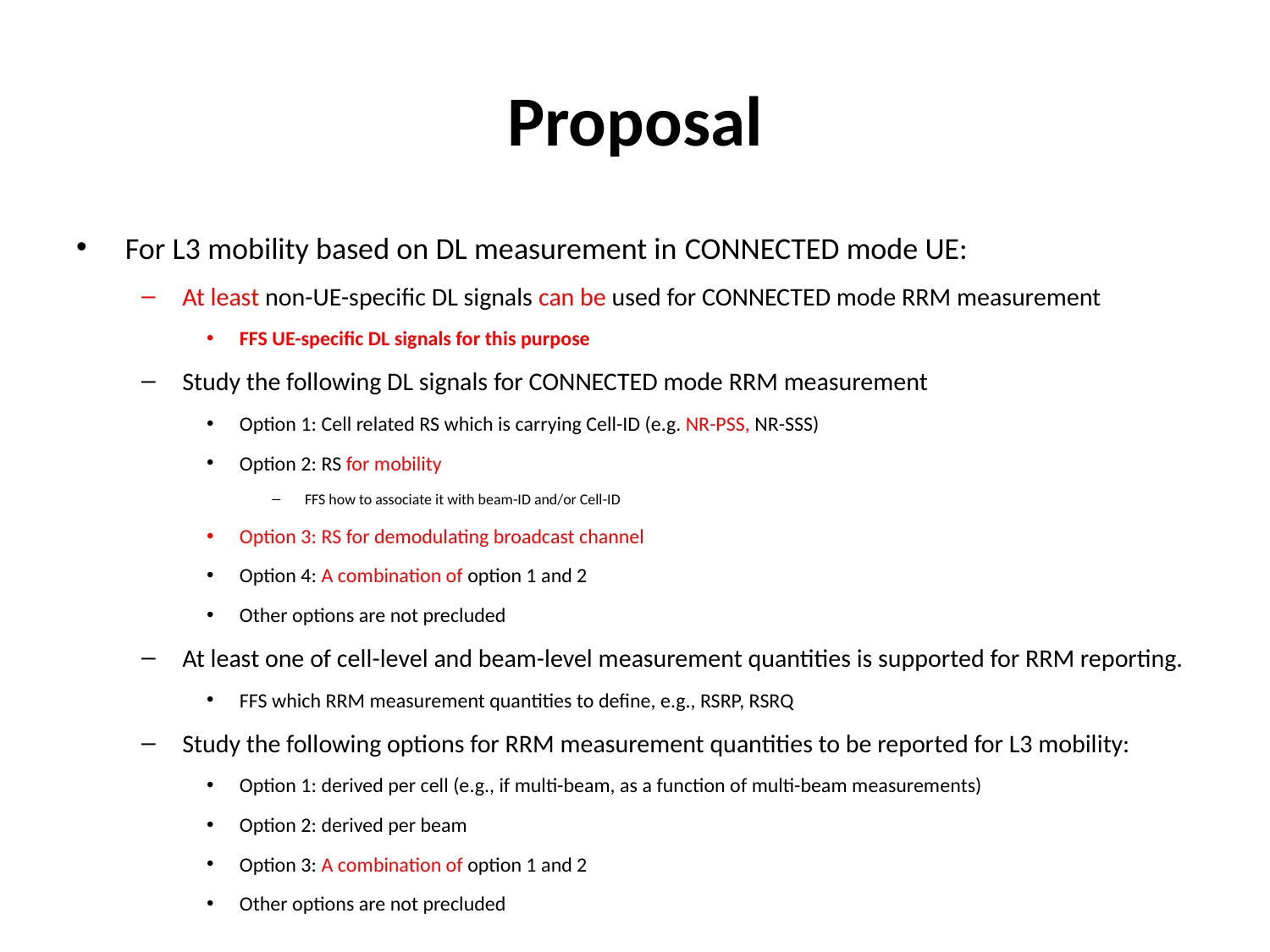

# Proposal
For L3 mobility based on DL measurement in CONNECTED mode UE:
At least non-UE-specific DL signals can be used for CONNECTED mode RRM measurement
FFS UE-specific DL signals for this purpose
Study the following DL signals for CONNECTED mode RRM measurement
Option 1: Cell related RS which is carrying Cell-ID (e.g. NR-PSS, NR-SSS)
Option 2: RS for mobility
FFS how to associate it with beam-ID and/or Cell-ID
Option 3: RS for demodulating broadcast channel
Option 4: A combination of option 1 and 2
Other options are not precluded
At least one of cell-level and beam-level measurement quantities is supported for RRM reporting.
FFS which RRM measurement quantities to define, e.g., RSRP, RSRQ
Study the following options for RRM measurement quantities to be reported for L3 mobility:
Option 1: derived per cell (e.g., if multi-beam, as a function of multi-beam measurements)
Option 2: derived per beam
Option 3: A combination of option 1 and 2
Other options are not precluded